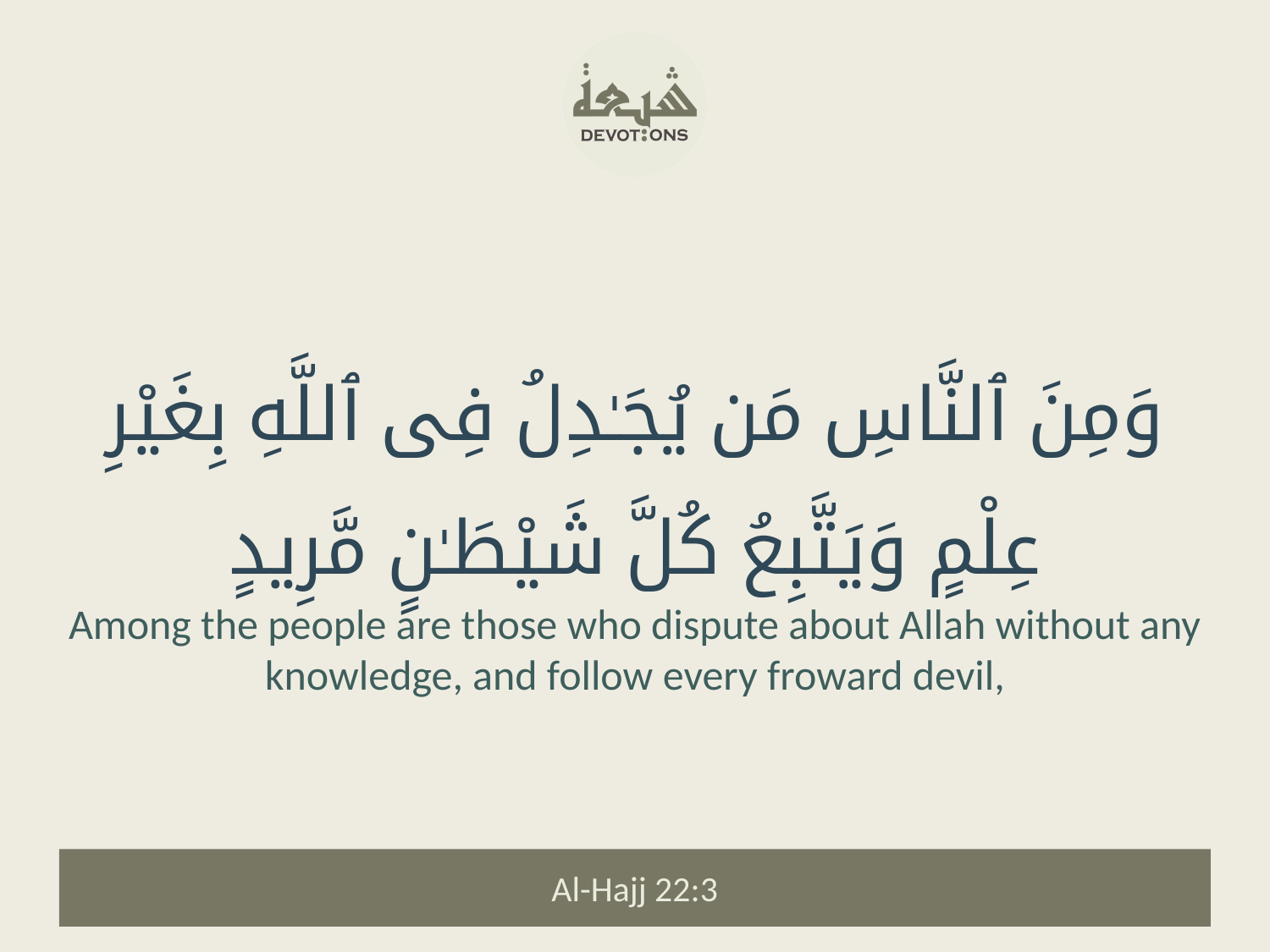

وَمِنَ ٱلنَّاسِ مَن يُجَـٰدِلُ فِى ٱللَّهِ بِغَيْرِ عِلْمٍ وَيَتَّبِعُ كُلَّ شَيْطَـٰنٍ مَّرِيدٍ
Among the people are those who dispute about Allah without any knowledge, and follow every froward devil,
Al-Hajj 22:3